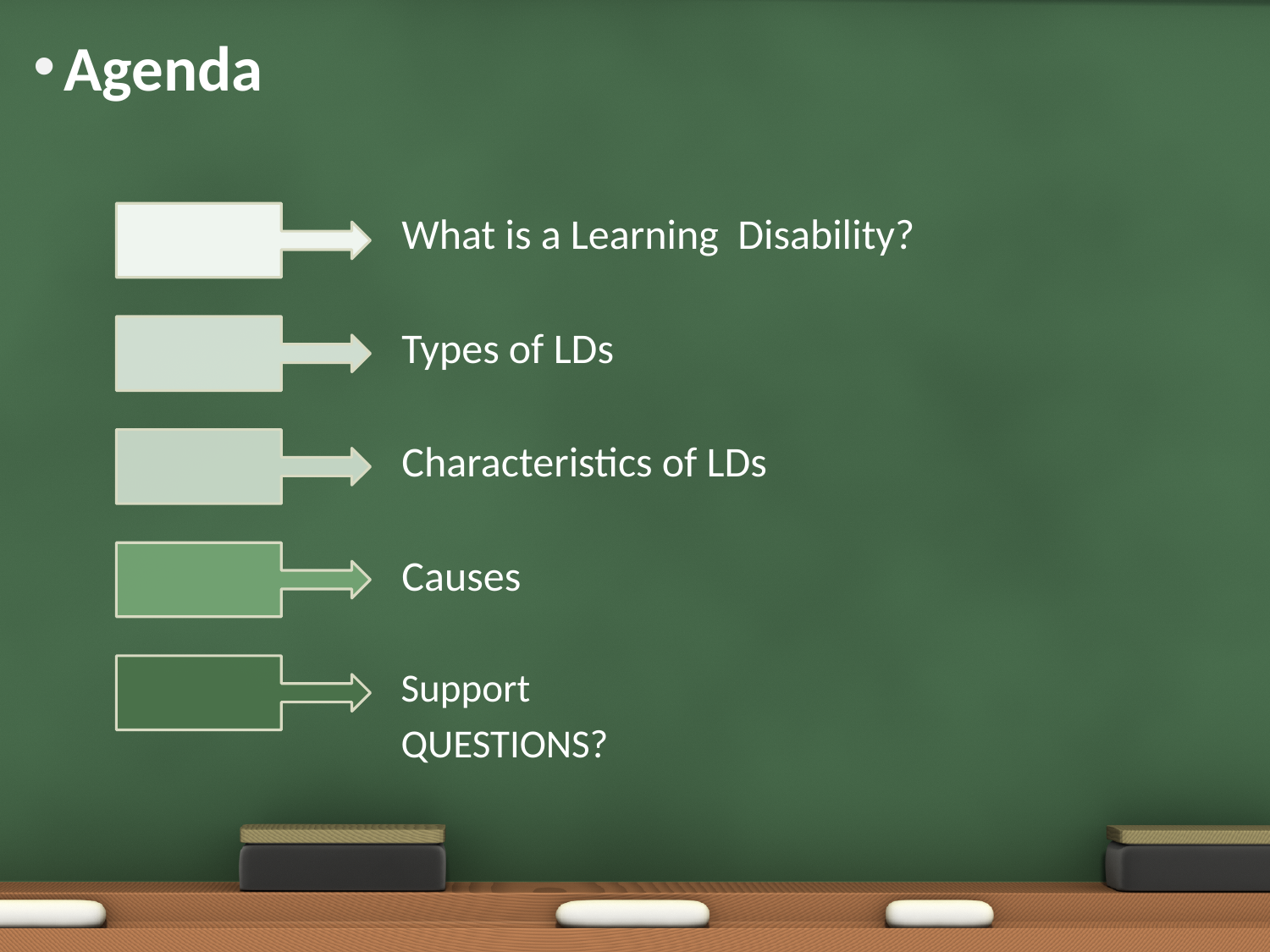

# Agenda

What is a Learning  Disability?

Types of LDs

Characteristics of LDs

Causes

Support
				QUESTIONS?